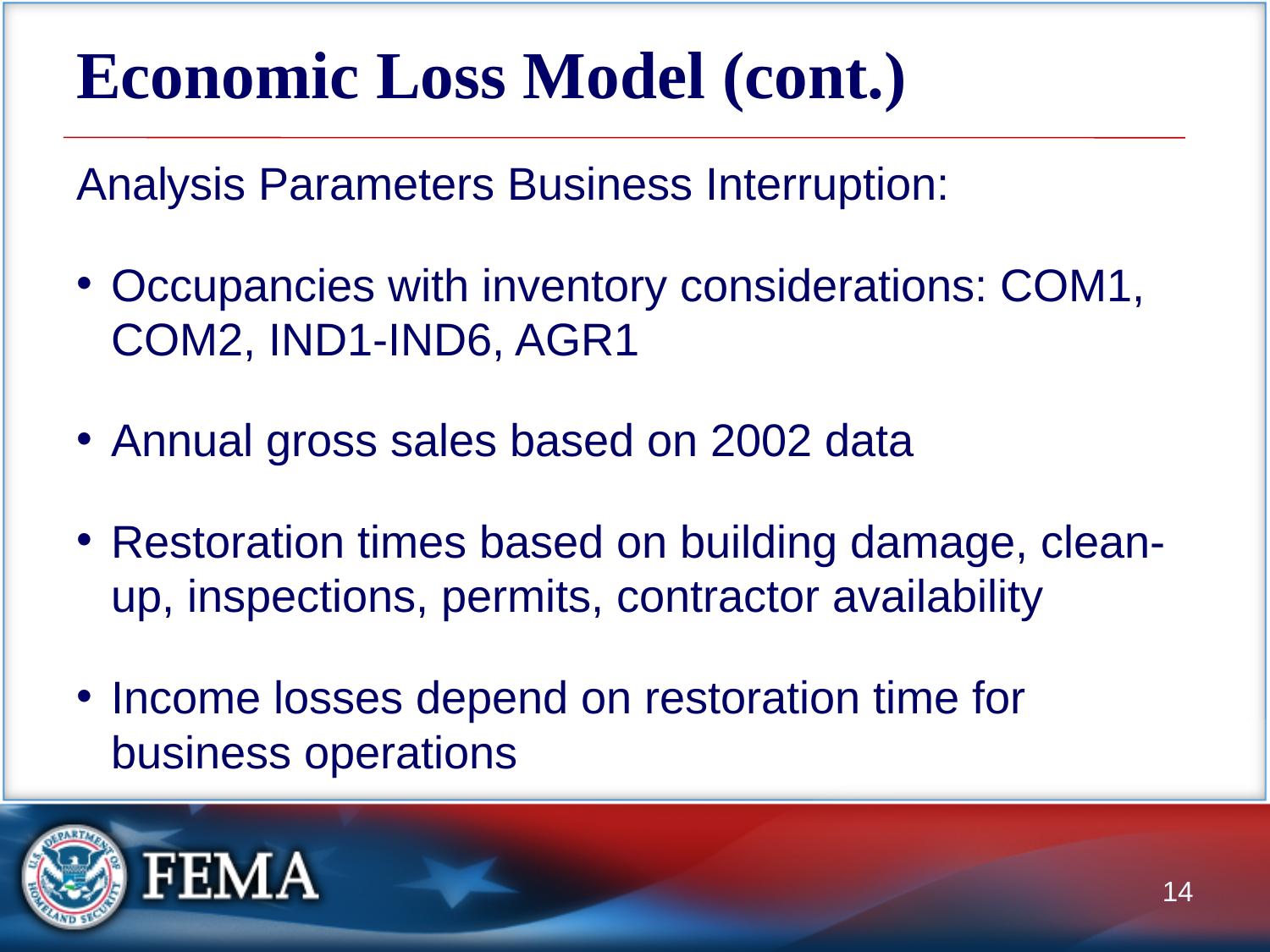

# Economic Loss Model (cont.)
Analysis Parameters Business Interruption:
Occupancies with inventory considerations: COM1, COM2, IND1-IND6, AGR1
Annual gross sales based on 2002 data
Restoration times based on building damage, clean-up, inspections, permits, contractor availability
Income losses depend on restoration time for business operations

14